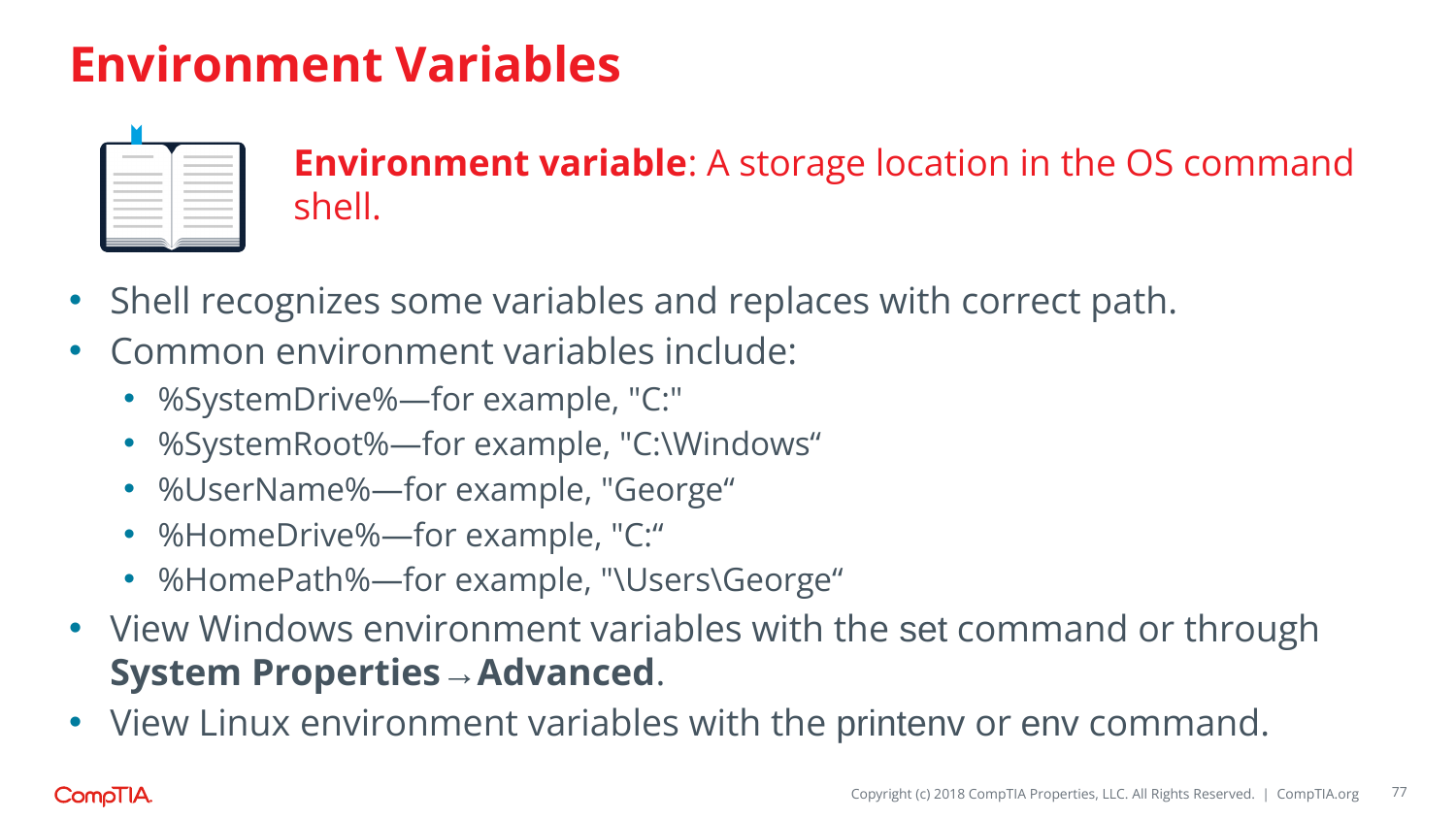

# Environment Variables
Environment variable: A storage location in the OS command shell.
Shell recognizes some variables and replaces with correct path.
Common environment variables include:
%SystemDrive%—for example, "C:"
%SystemRoot%—for example, "C:\Windows“
%UserName%—for example, "George“
%HomeDrive%—for example, "C:“
%HomePath%—for example, "\Users\George“
View Windows environment variables with the set command or through System Properties→Advanced.
View Linux environment variables with the printenv or env command.
77